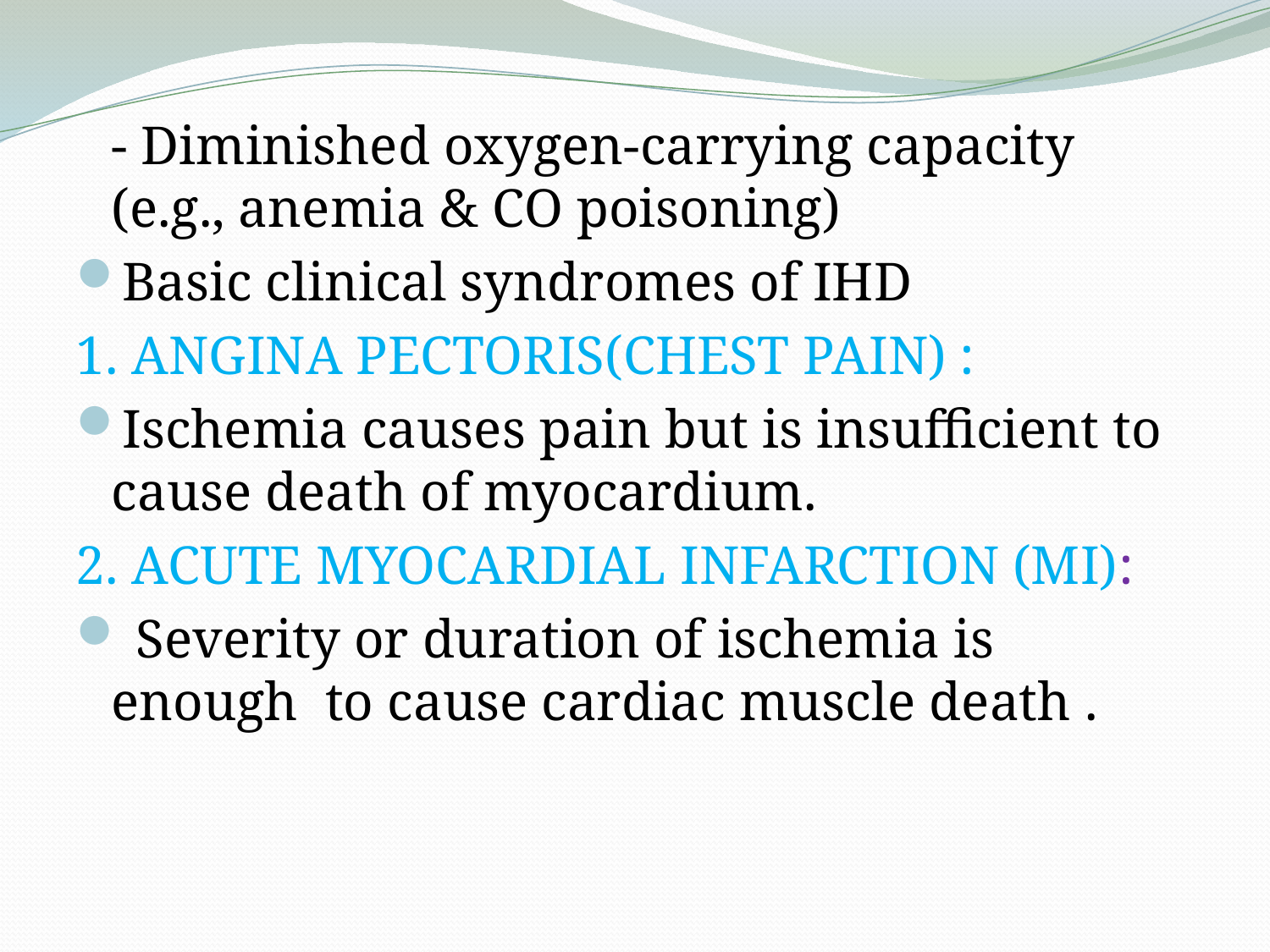

- Diminished oxygen-carrying capacity (e.g., anemia & CO poisoning)
Basic clinical syndromes of IHD
1. ANGINA PECTORIS(CHEST PAIN) :
Ischemia causes pain but is insufficient to cause death of myocardium.
2. ACUTE MYOCARDIAL INFARCTION (MI):
 Severity or duration of ischemia is  enough  to cause cardiac muscle death .